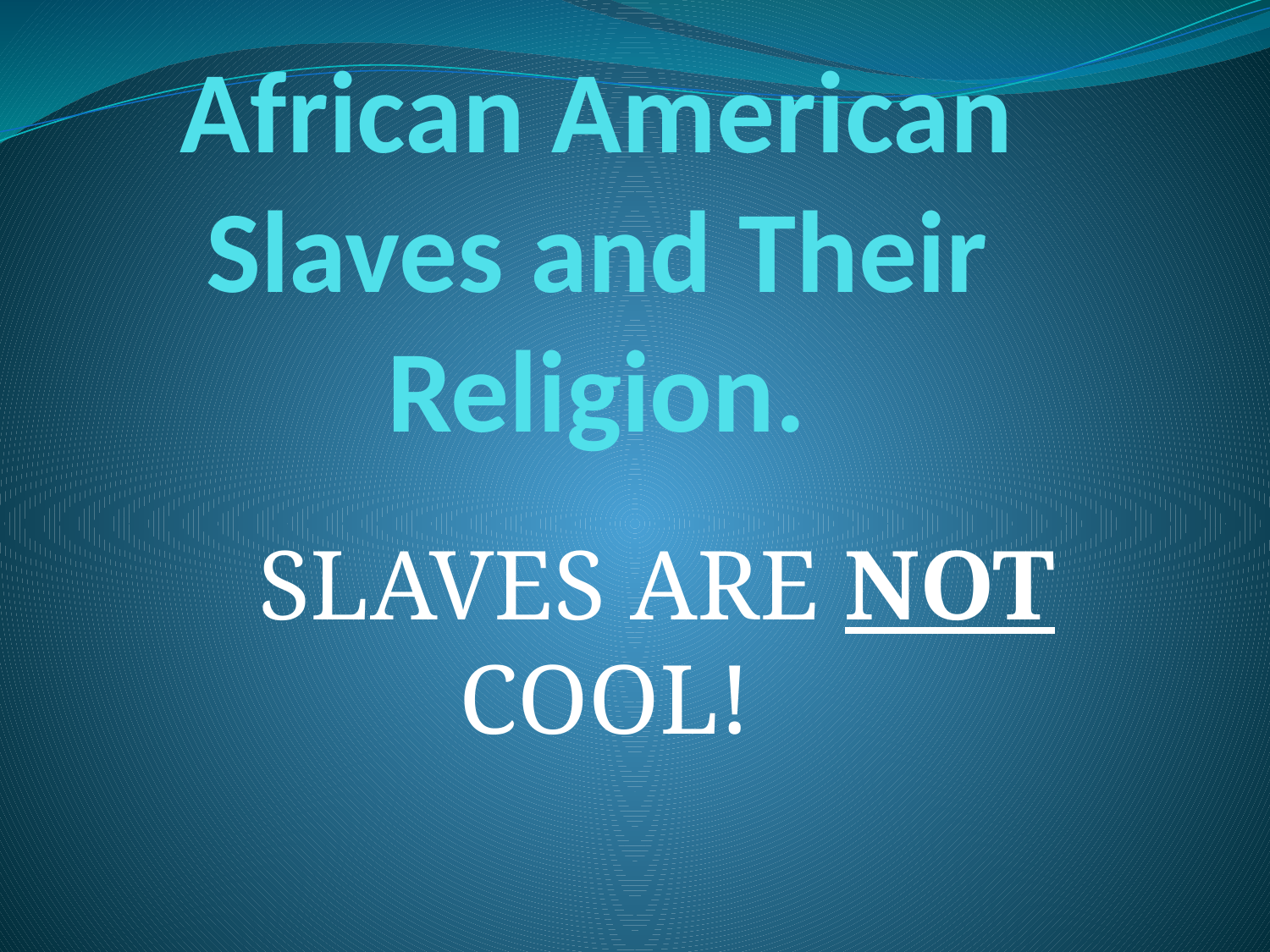

# African American Slaves and Their Religion.
	SLAVES ARE NOT COOL!